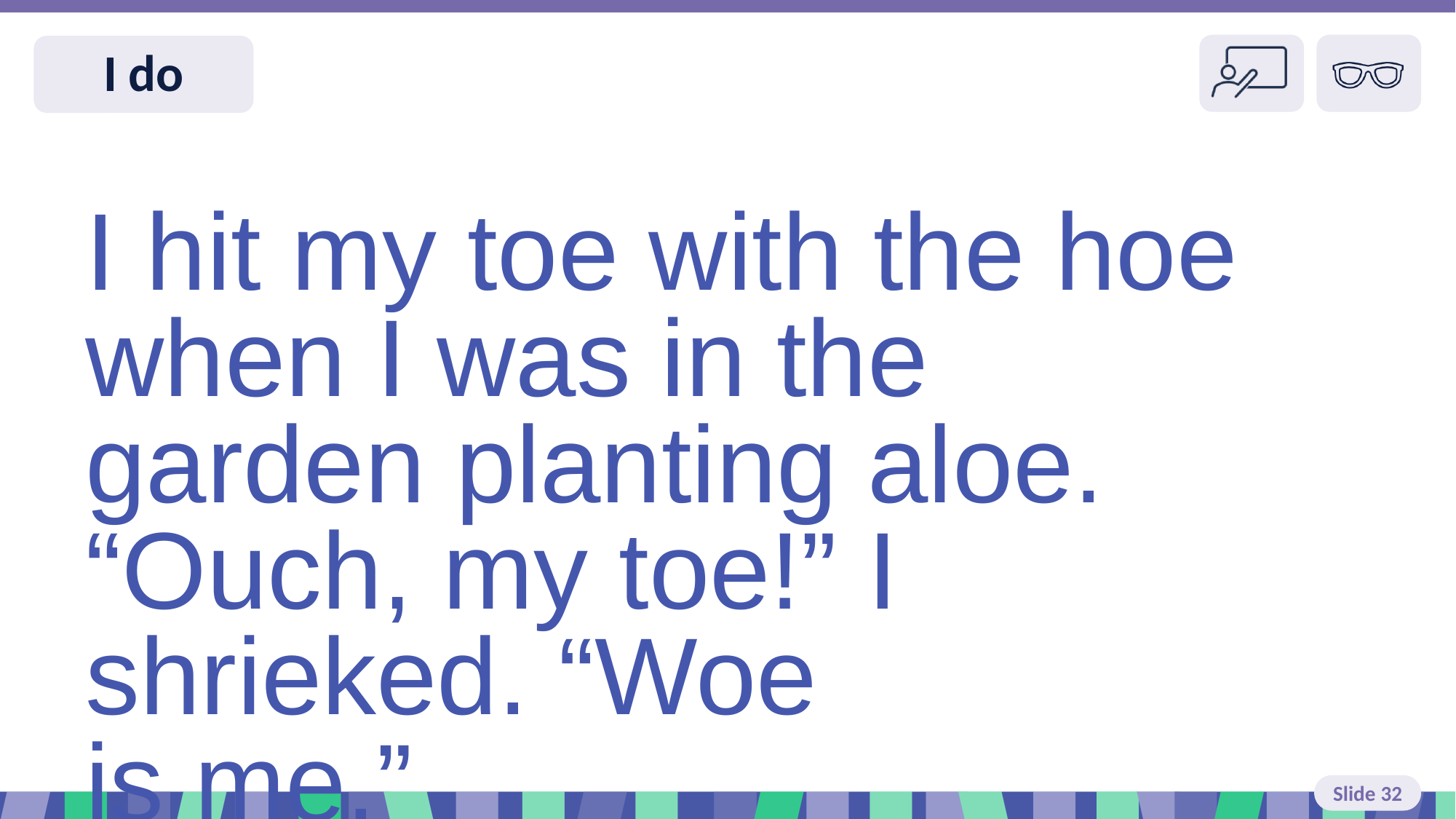

Slide 32 I do
I hit my toe with the hoe when I was in the garden planting aloe. “Ouch, my toe!” I shrieked. “Woe
is me.”